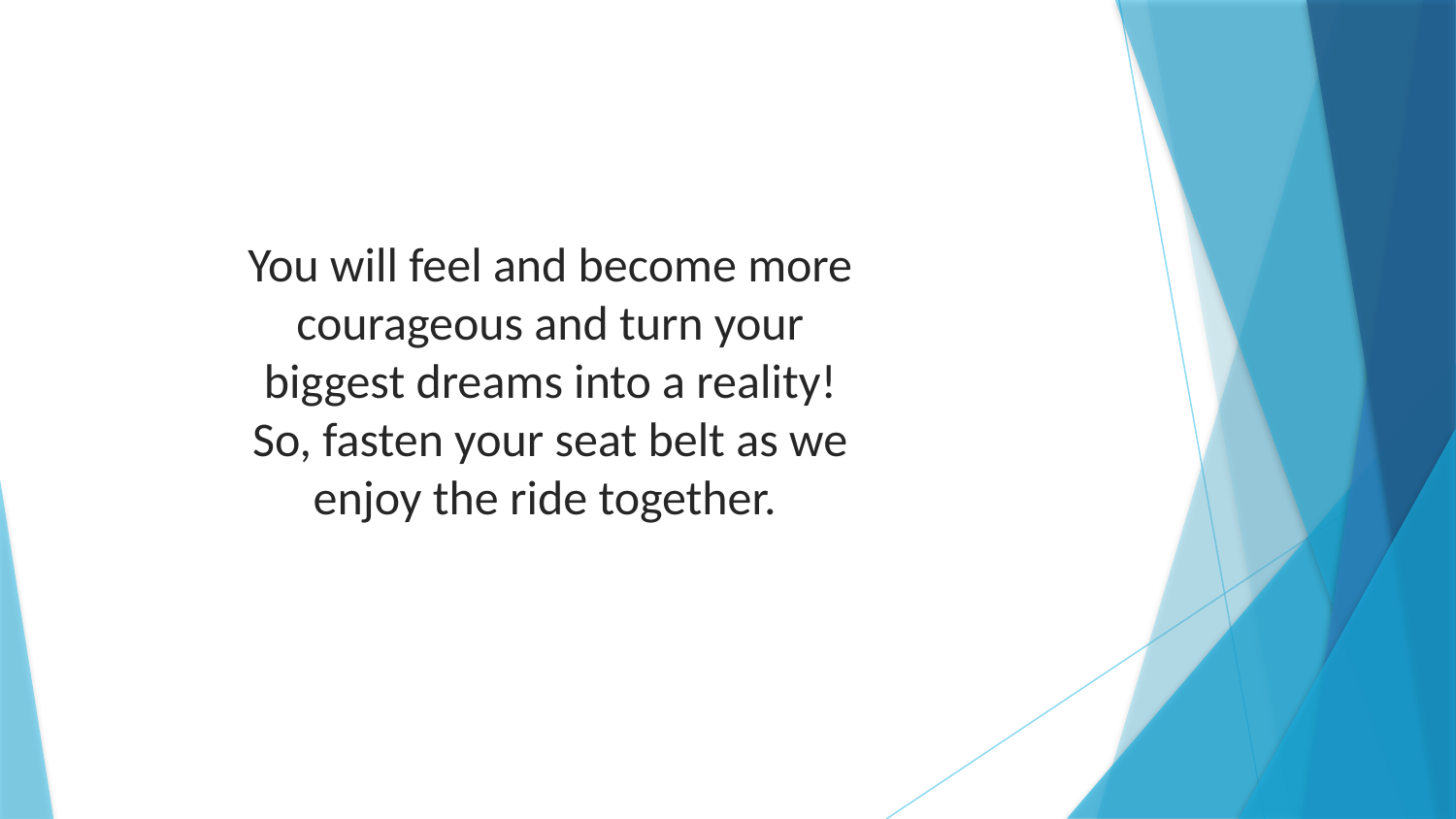

You will feel and become more courageous and turn your biggest dreams into a reality! So, fasten your seat belt as we enjoy the ride together.